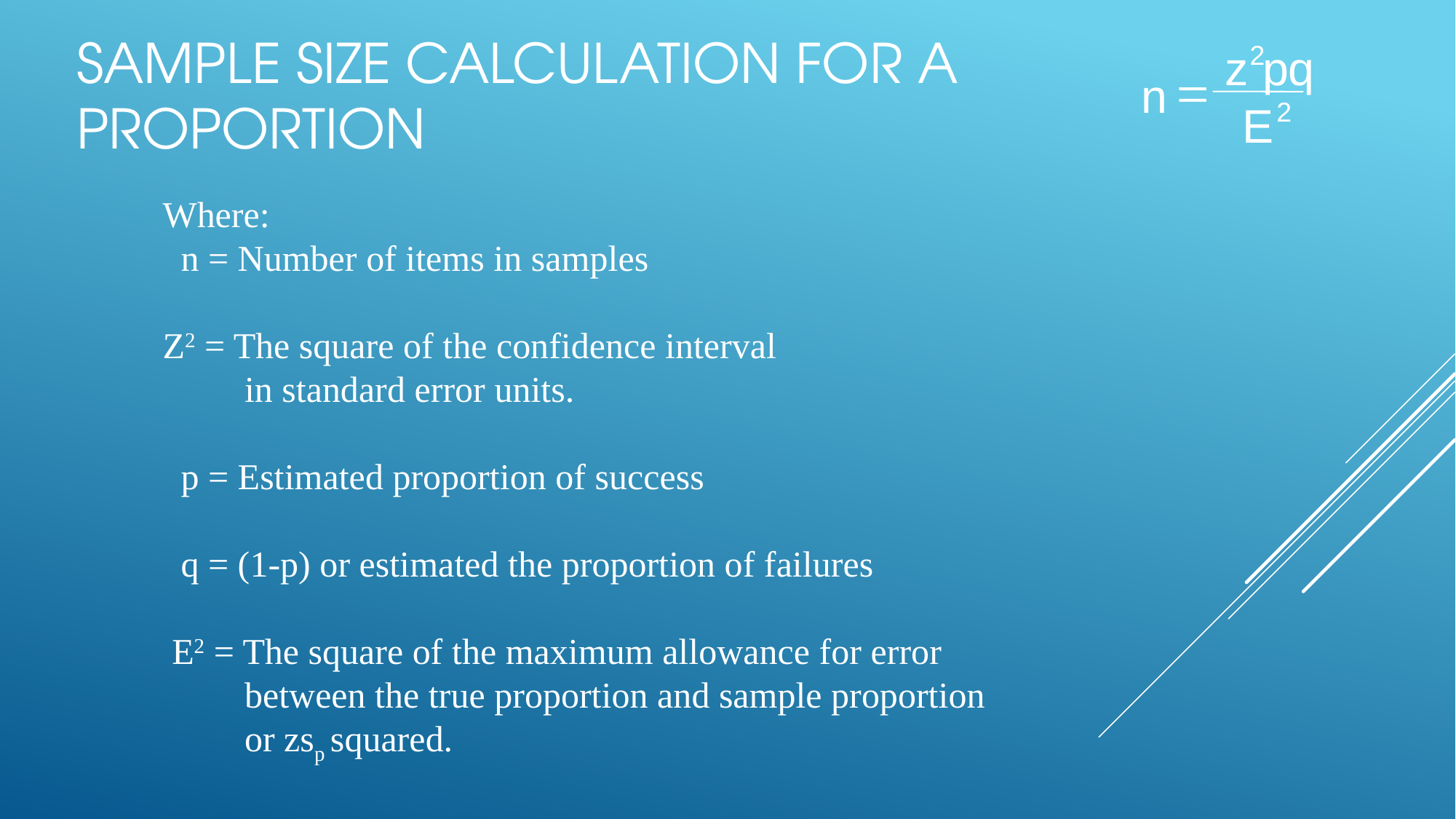

Sample size calculation For a Proportion
2
z
pq
=
n

2
E
Where:
  n = Number of items in samples

Z2 = The square of the confidence interval
         in standard error units.

  p = Estimated proportion of success

  q = (1-p) or estimated the proportion of failures

 E2 = The square of the maximum allowance for error
         between the true proportion and sample proportion
         or zsp squared.